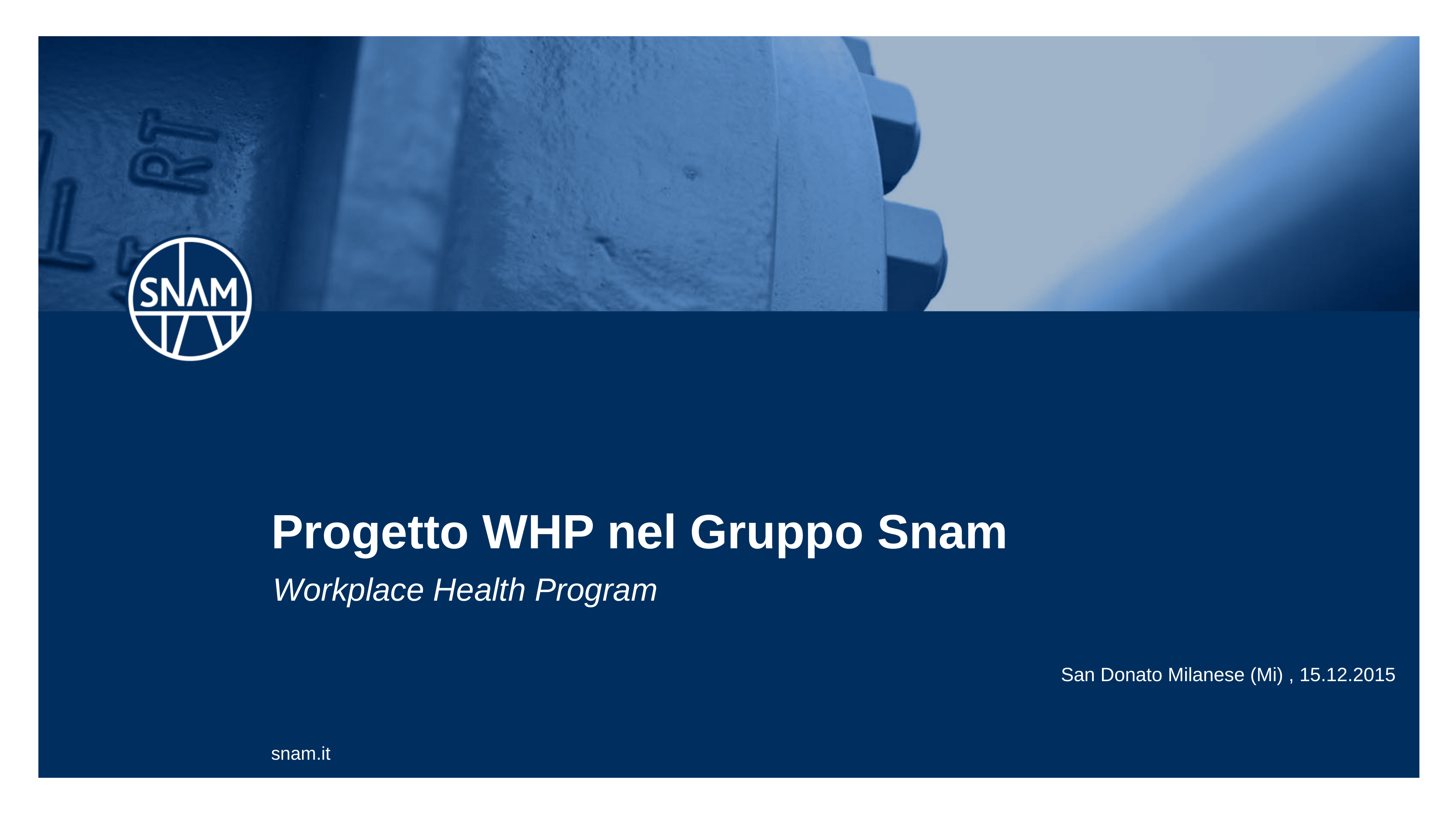

# Progetto WHP nel Gruppo Snam
Workplace Health Program
San Donato Milanese (Mi) , 15.12.2015